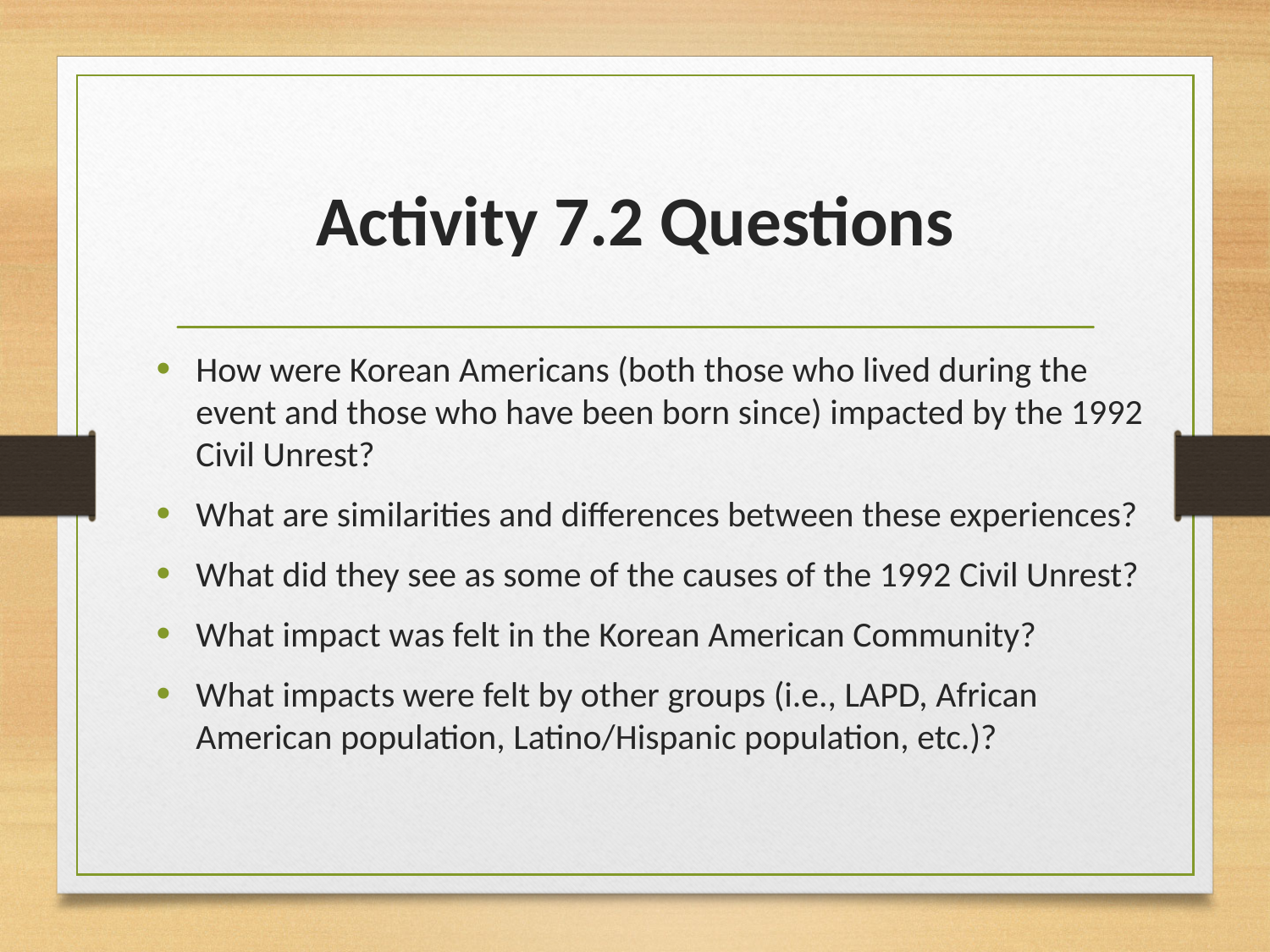

# Activity 7.2 Questions
How were Korean Americans (both those who lived during the event and those who have been born since) impacted by the 1992 Civil Unrest?
What are similarities and differences between these experiences?
What did they see as some of the causes of the 1992 Civil Unrest?
What impact was felt in the Korean American Community?
What impacts were felt by other groups (i.e., LAPD, African American population, Latino/Hispanic population, etc.)?